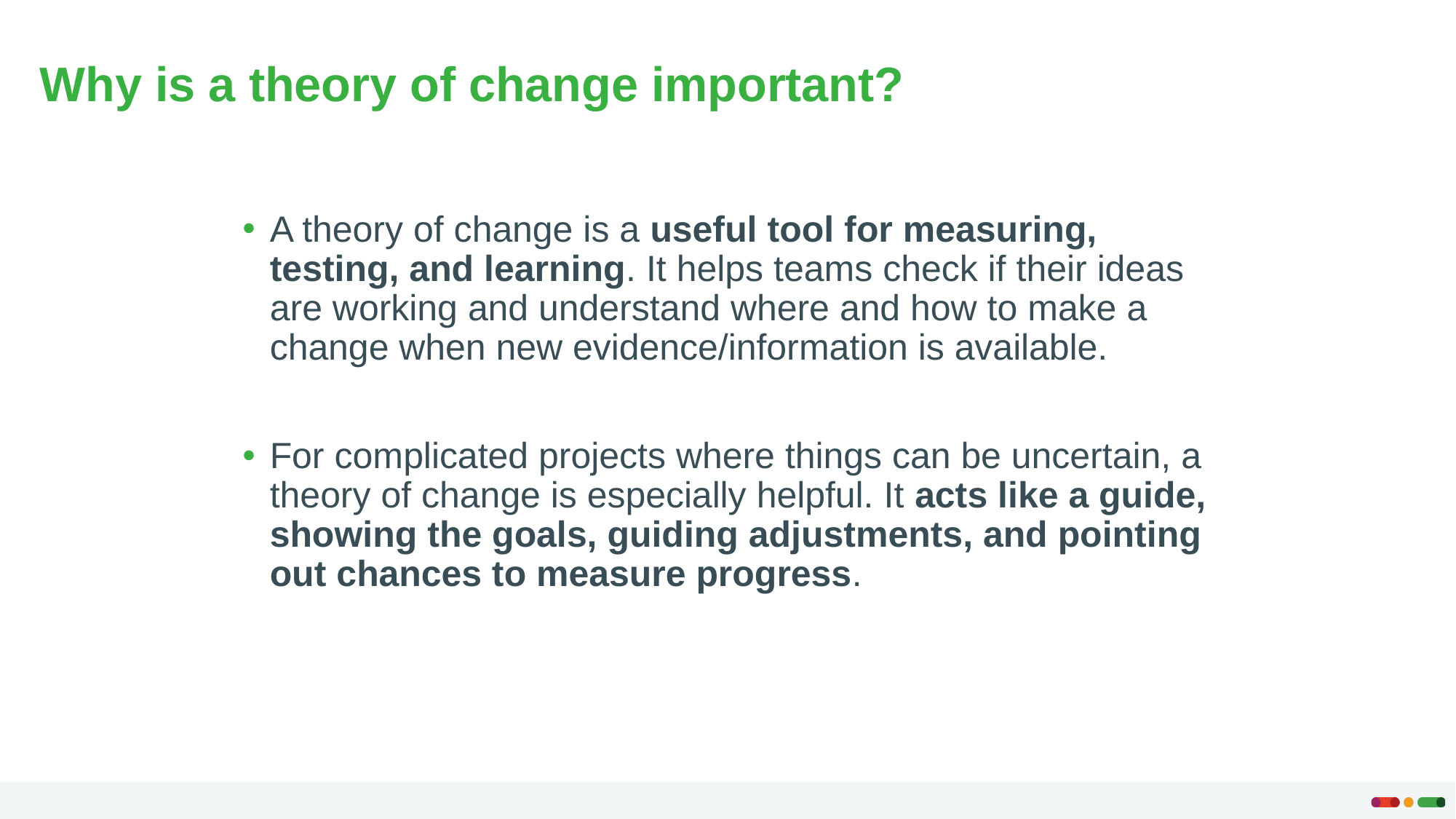

Why is a theory of change important?
A theory of change is a useful tool for measuring, testing, and learning. It helps teams check if their ideas are working and understand where and how to make a change when new evidence/information is available.

For complicated projects where things can be uncertain, a theory of change is especially helpful. It acts like a guide, showing the goals, guiding adjustments, and pointing out chances to measure progress.